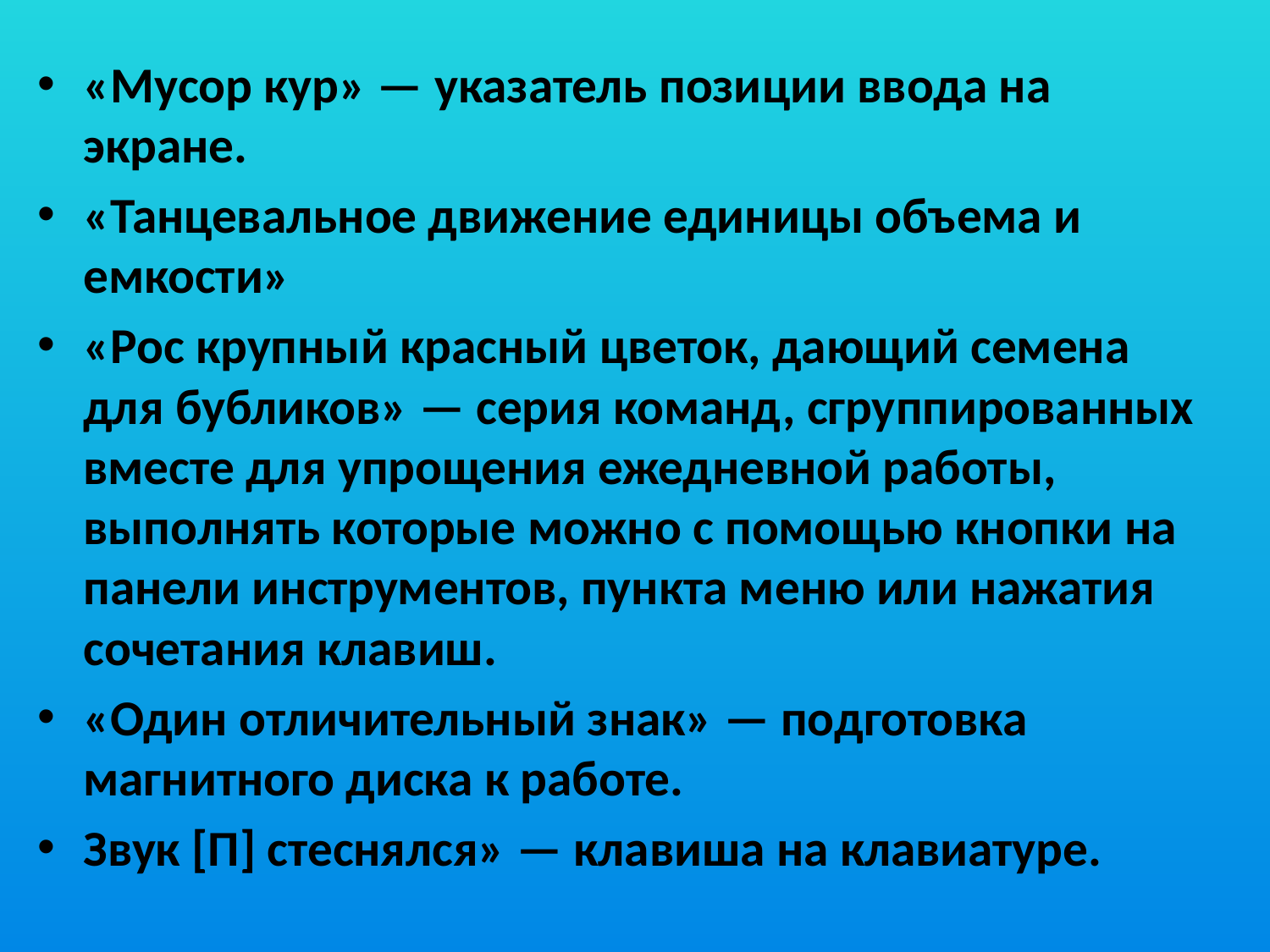

«Мусор кур» — указатель позиции ввода на экране.
«Танцевальное движение единицы объема и емкости»
«Рос крупный красный цветок, дающий семена для бубликов» — серия команд, сгруппированных вместе для упрощения ежедневной работы, выполнять которые можно с помощью кнопки на панели инструментов, пункта меню или нажатия соче­тания клавиш.
«Один отличительный знак» — подготовка магнитного диска к работе.
Звук [П] стеснялся» — клавиша на клавиатуре.